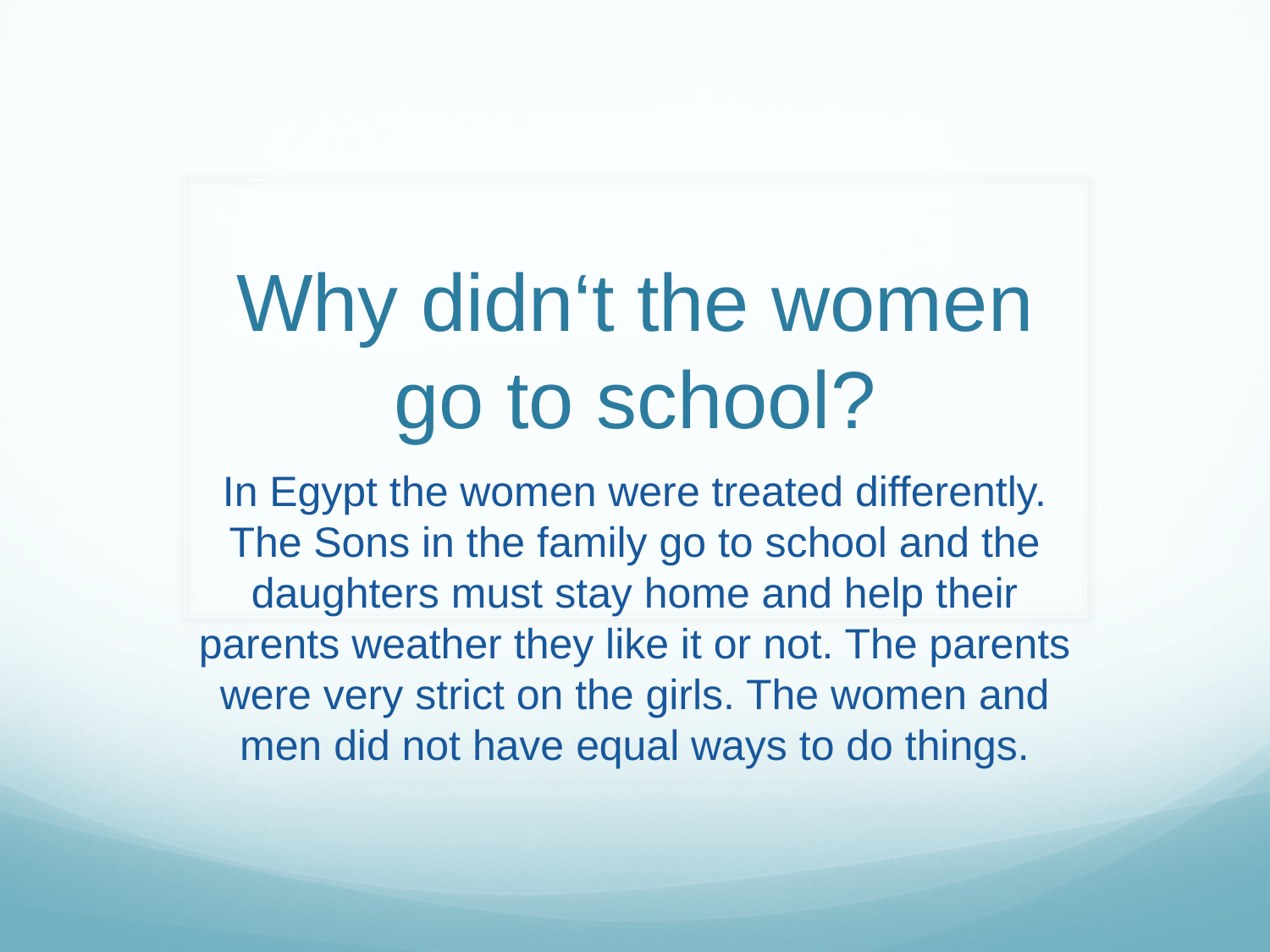

# Why didn‘t the women go to school?
In Egypt the women were treated differently. The Sons in the family go to school and the daughters must stay home and help their parents weather they like it or not. The parents were very strict on the girls. The women and men did not have equal ways to do things.